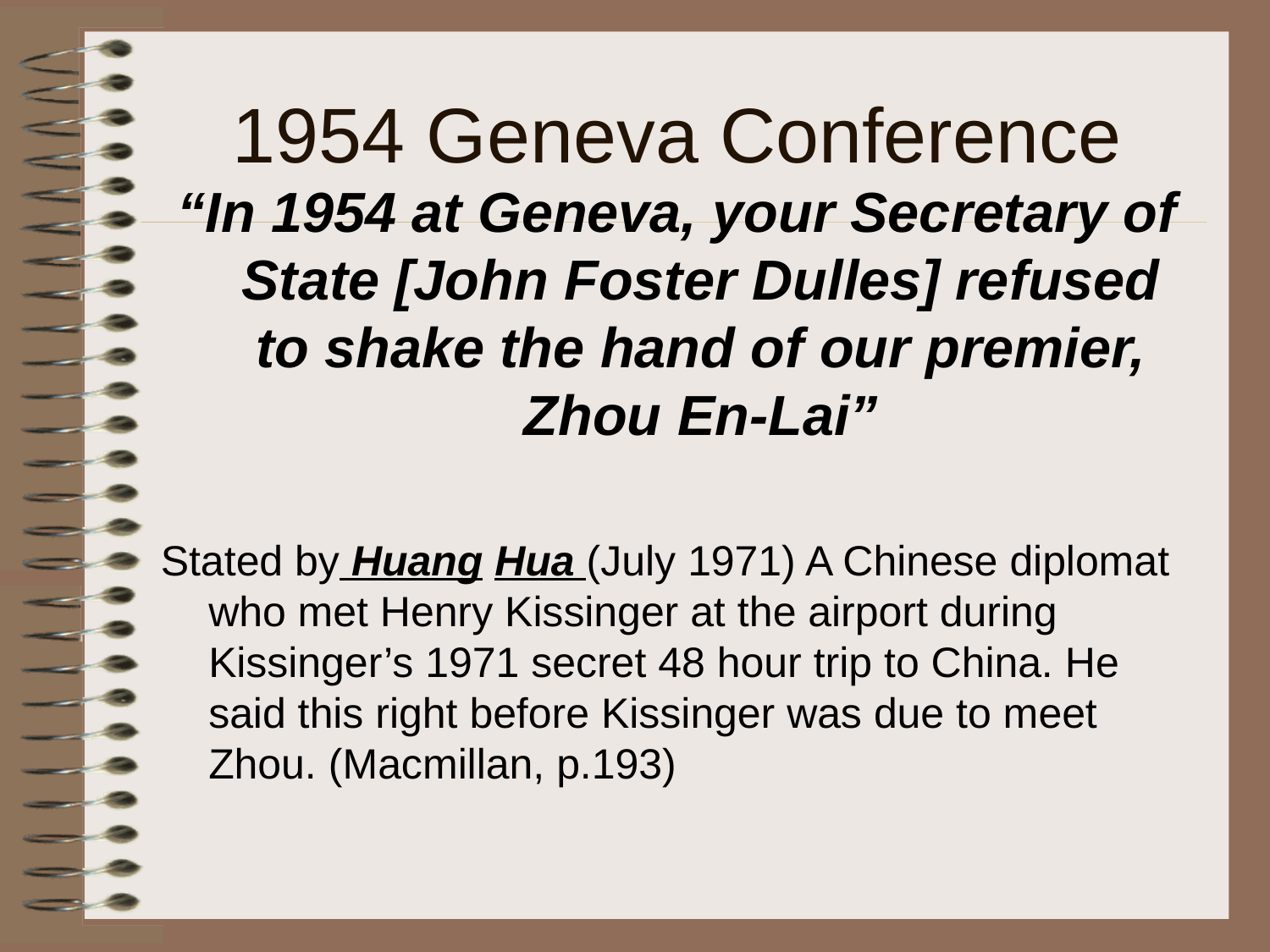

# 1954 Geneva Conference
“In 1954 at Geneva, your Secretary of State [John Foster Dulles] refused to shake the hand of our premier, Zhou En-Lai”

Stated by Huang Hua (July 1971) A Chinese diplomat who met Henry Kissinger at the airport during Kissinger’s 1971 secret 48 hour trip to China. He said this right before Kissinger was due to meet Zhou. (Macmillan, p.193)